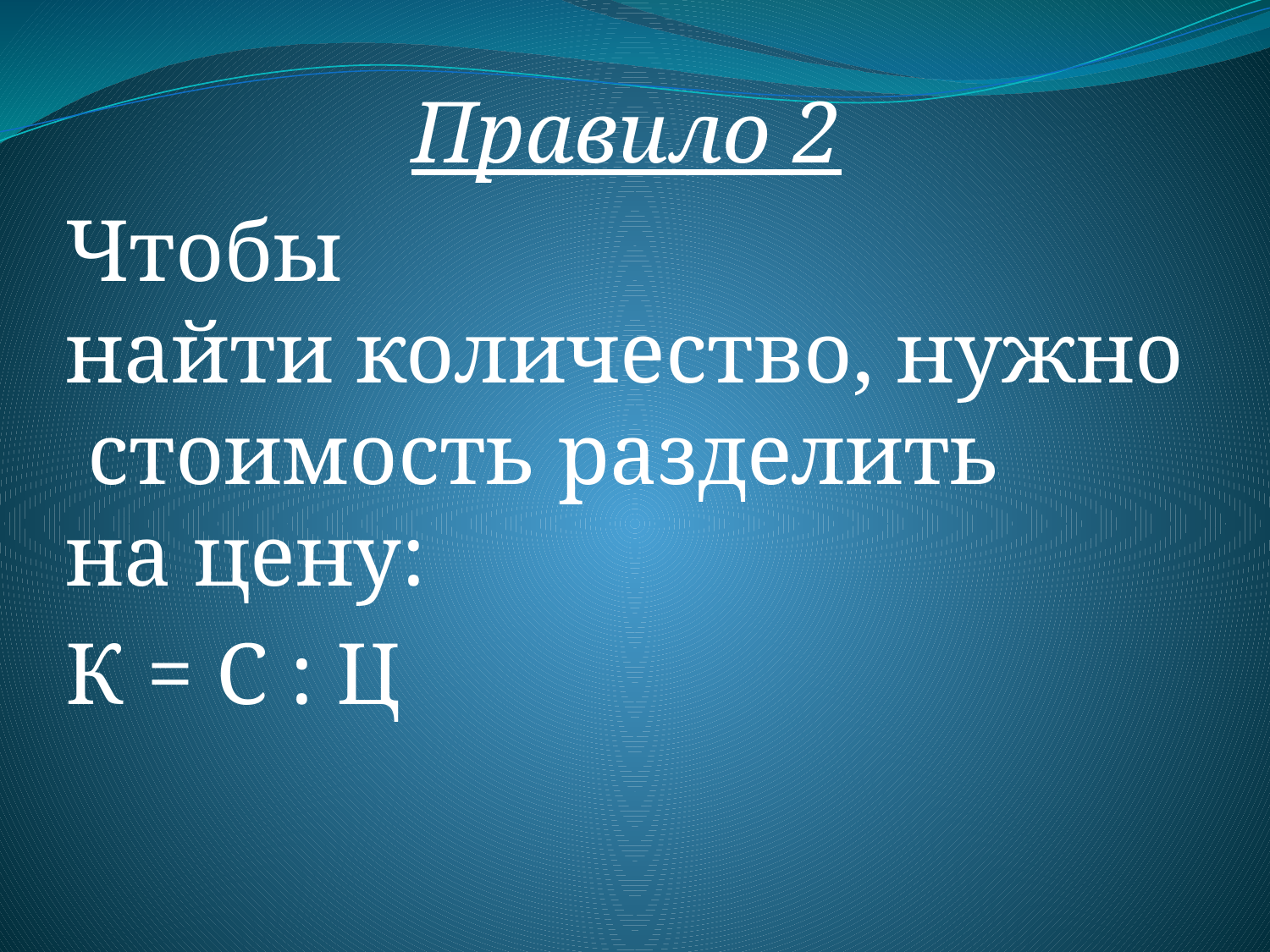

Правило 2
Чтобы найти количество, нужно стоимость разделить на цену:
К = С : Ц
#